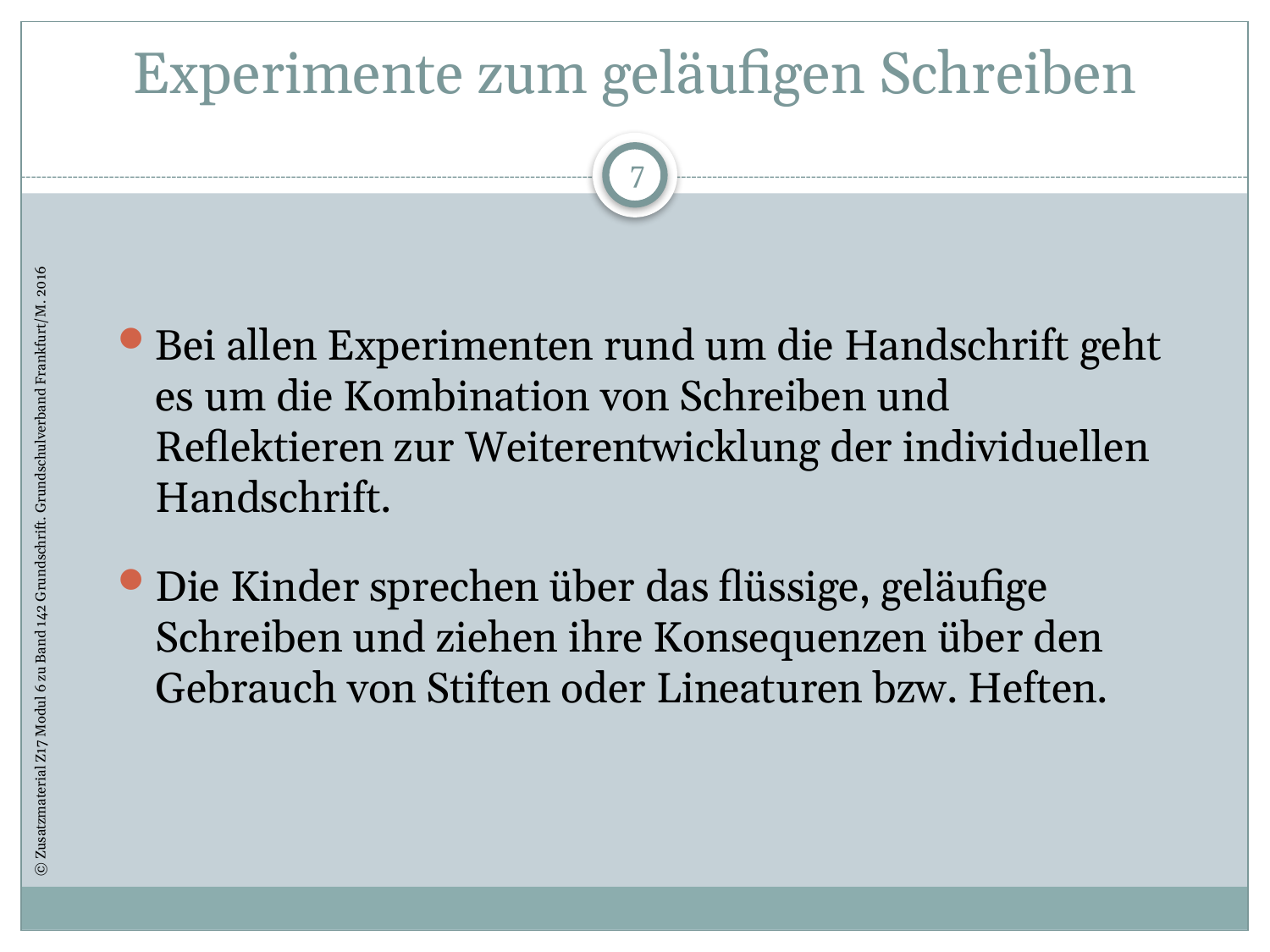

# Experimente zum geläufigen Schreiben
7
Bei allen Experimenten rund um die Handschrift geht es um die Kombination von Schreiben und Reflektieren zur Weiterentwicklung der individuellen Handschrift.

Die Kinder sprechen über das flüssige, geläufige Schreiben und ziehen ihre Konsequenzen über den Gebrauch von Stiften oder Lineaturen bzw. Heften.